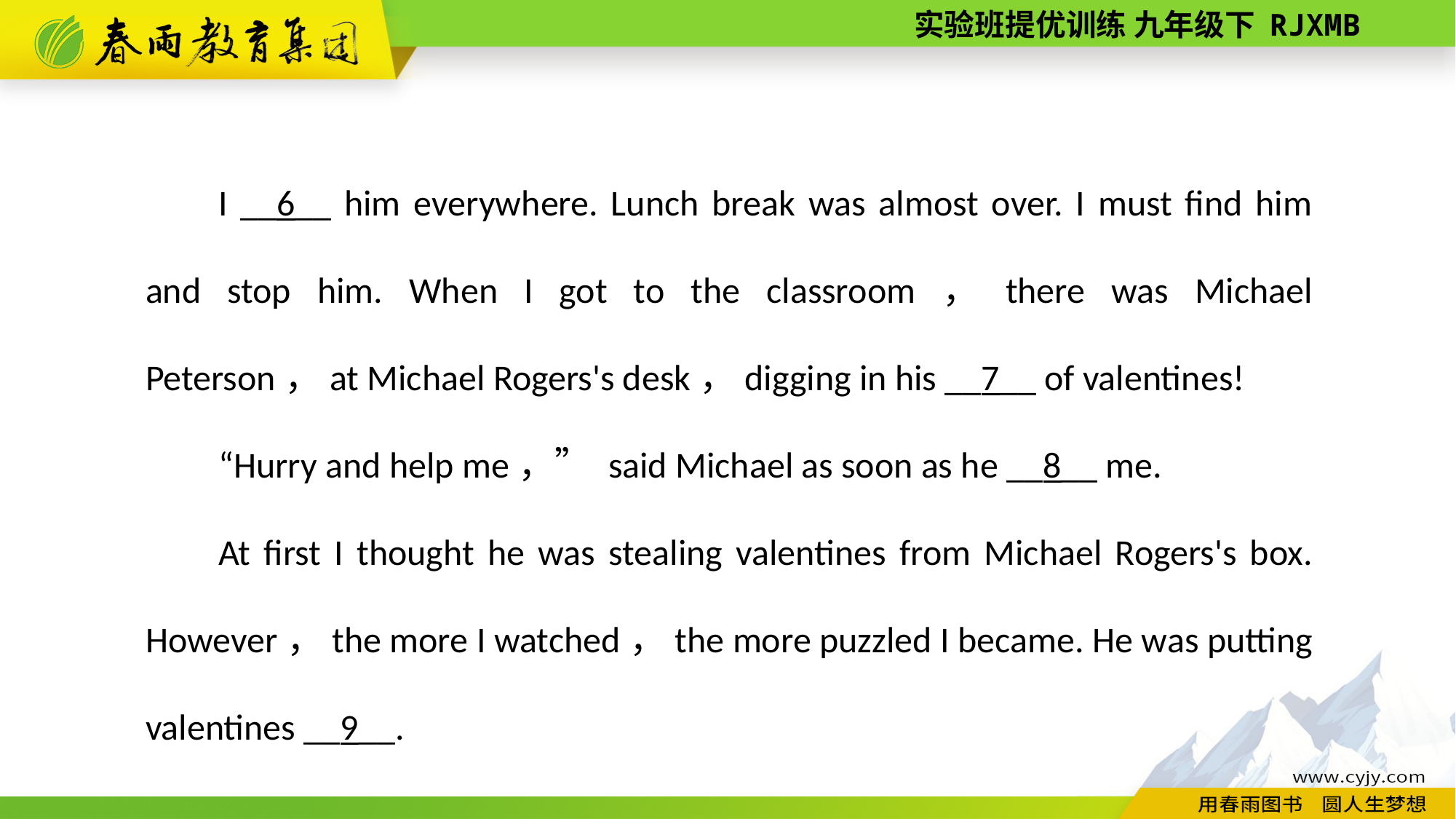

I __6__ him everywhere. Lunch break was almost over. I must find him and stop him. When I got to the classroom，there was Michael Peterson，at Michael Rogers's desk，digging in his __7__ of valentines!
“Hurry and help me，” said Michael as soon as he __8__ me.
At first I thought he was stealing valentines from Michael Rogers's box. However，the more I watched，the more puzzled I became. He was putting valentines __9__.